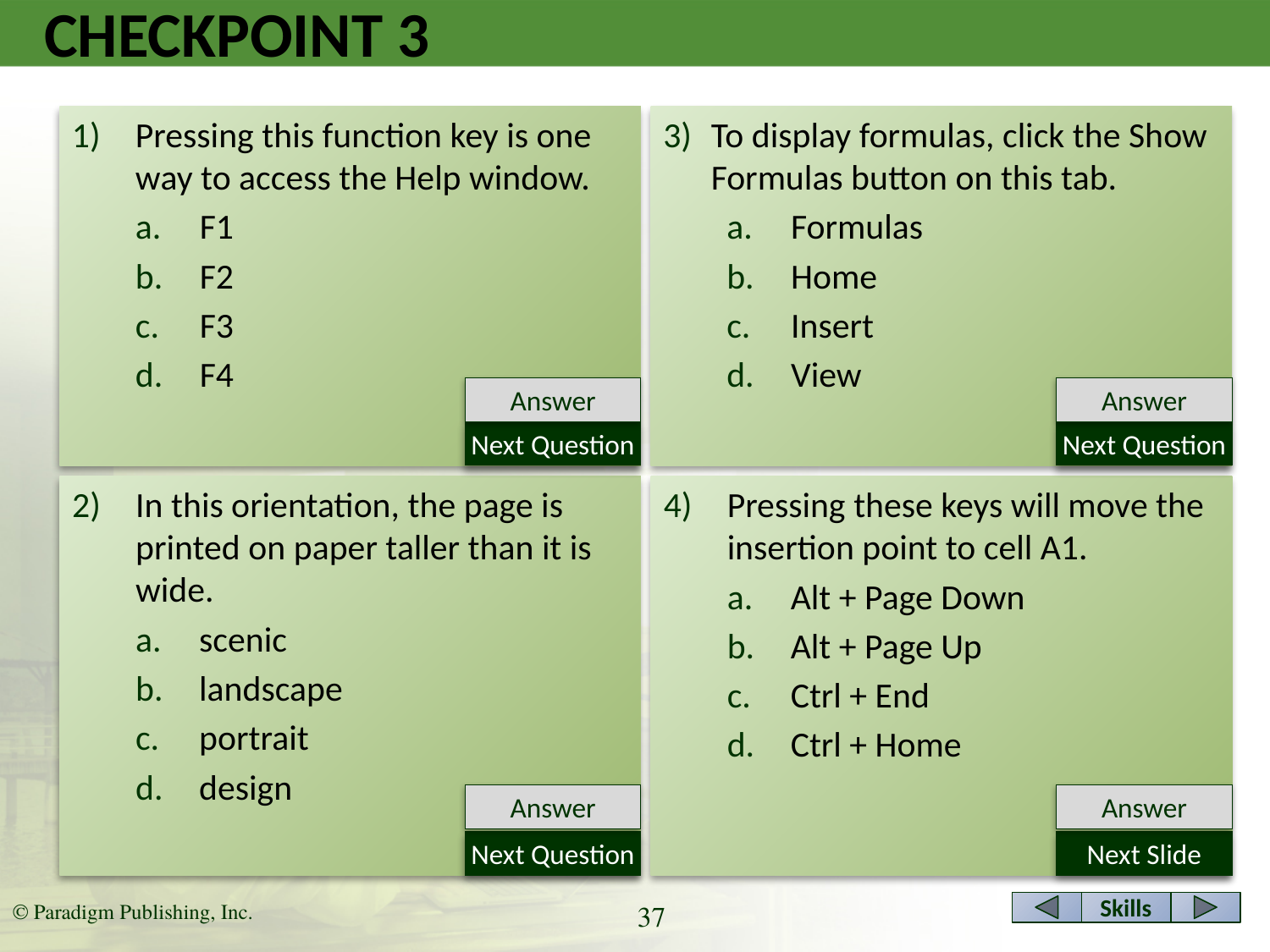

# CHECKPOINT 3
Pressing this function key is one way to access the Help window.
F1
F2
F3
F4

To display formulas, click the Show Formulas button on this tab.
Formulas
Home
Insert
View

Answer
Answer
Next Question
Next Question
In this orientation, the page is printed on paper taller than it is wide.
scenic
landscape
portrait
design
Pressing these keys will move the insertion point to cell A1.
Alt + Page Down
Alt + Page Up
Ctrl + End
Ctrl + Home
Answer
Answer
Next Question
Next Slide